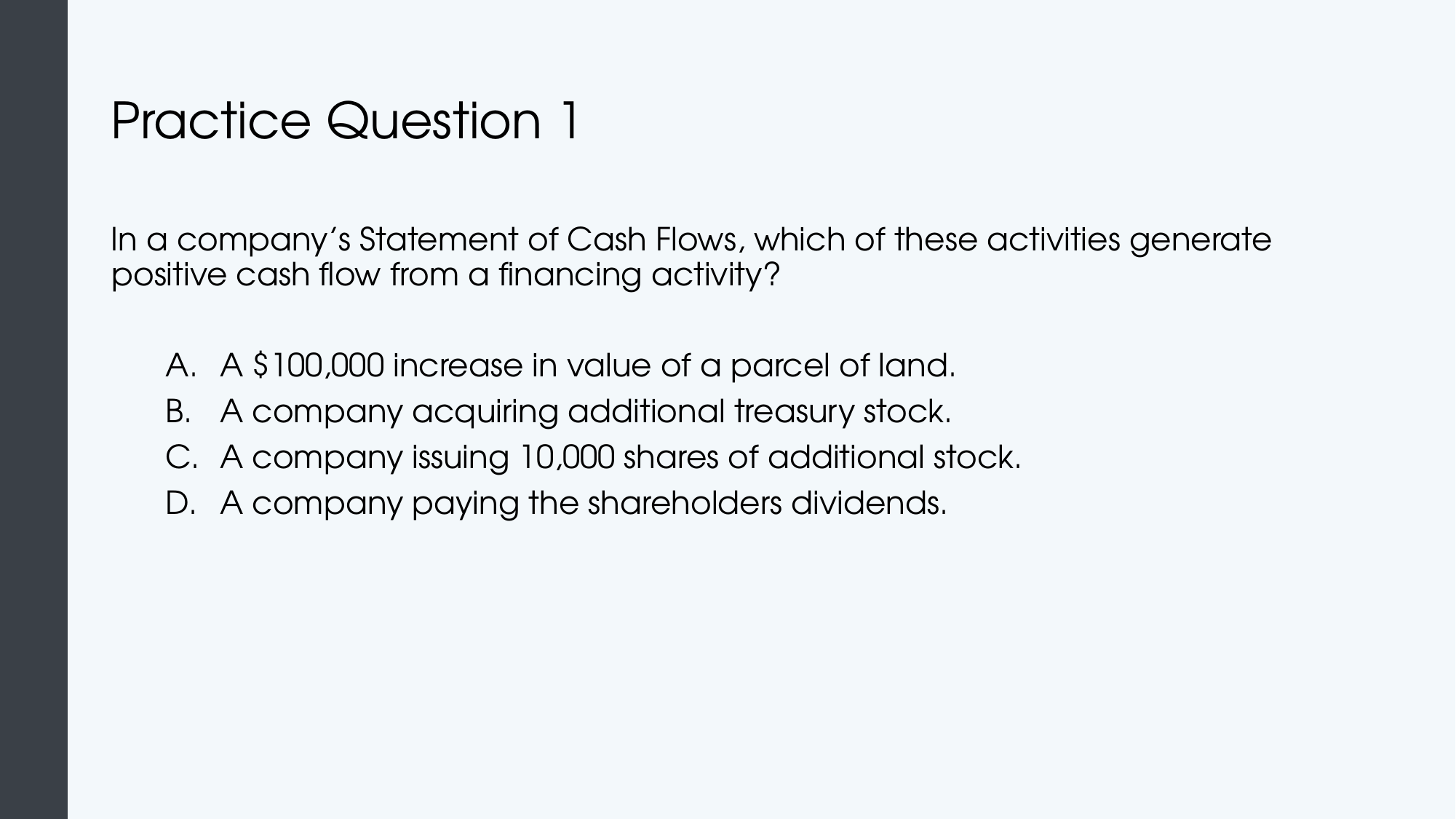

# Practice Question 1
In a company’s Statement of Cash Flows, which of these activities generate positive cash flow from a financing activity?

A $100,000 increase in value of a parcel of land.
A company acquiring additional treasury stock.
A company issuing 10,000 shares of additional stock.
A company paying the shareholders dividends.